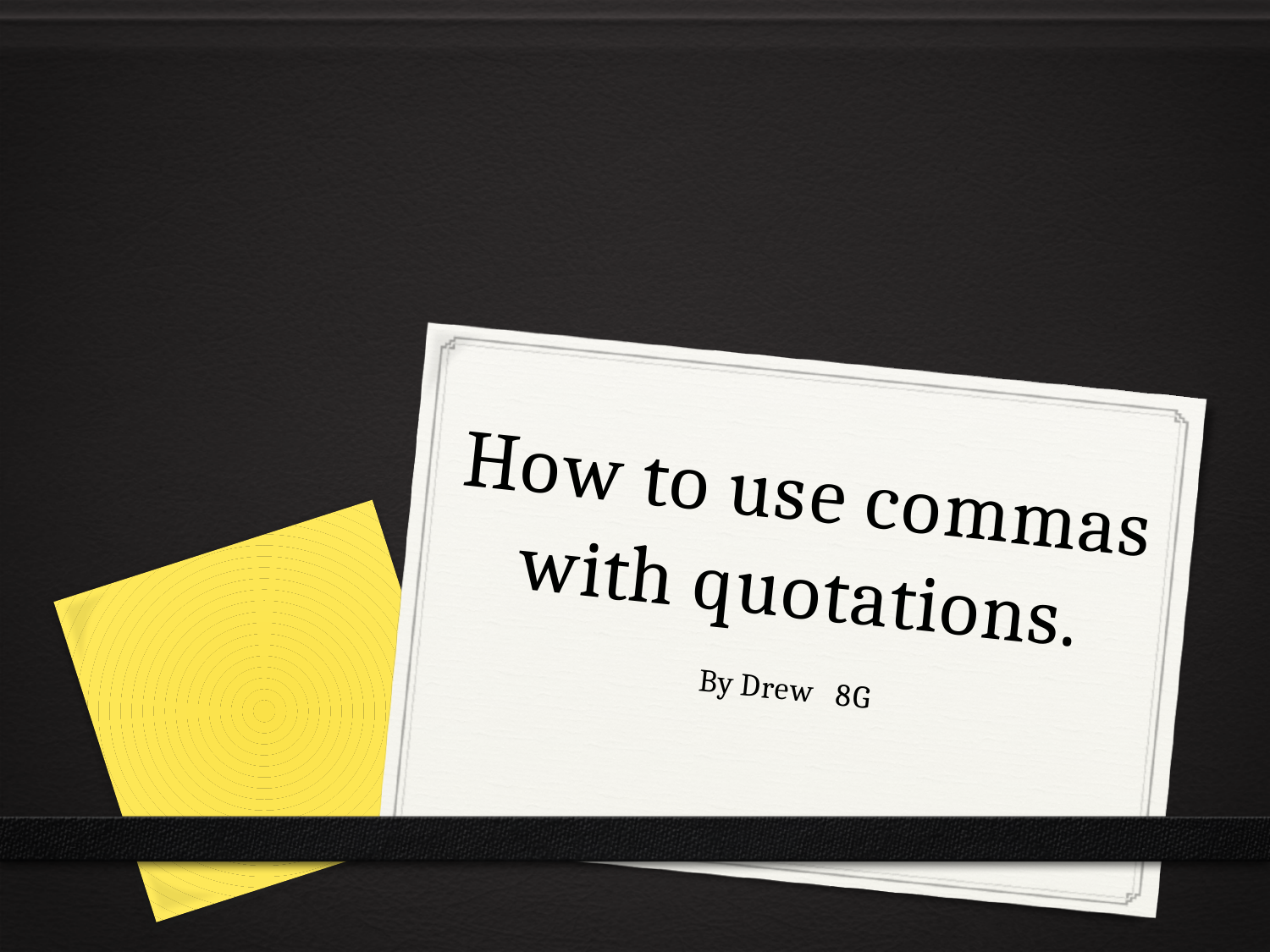

# How to use commas with quotations.
By Drew   8G